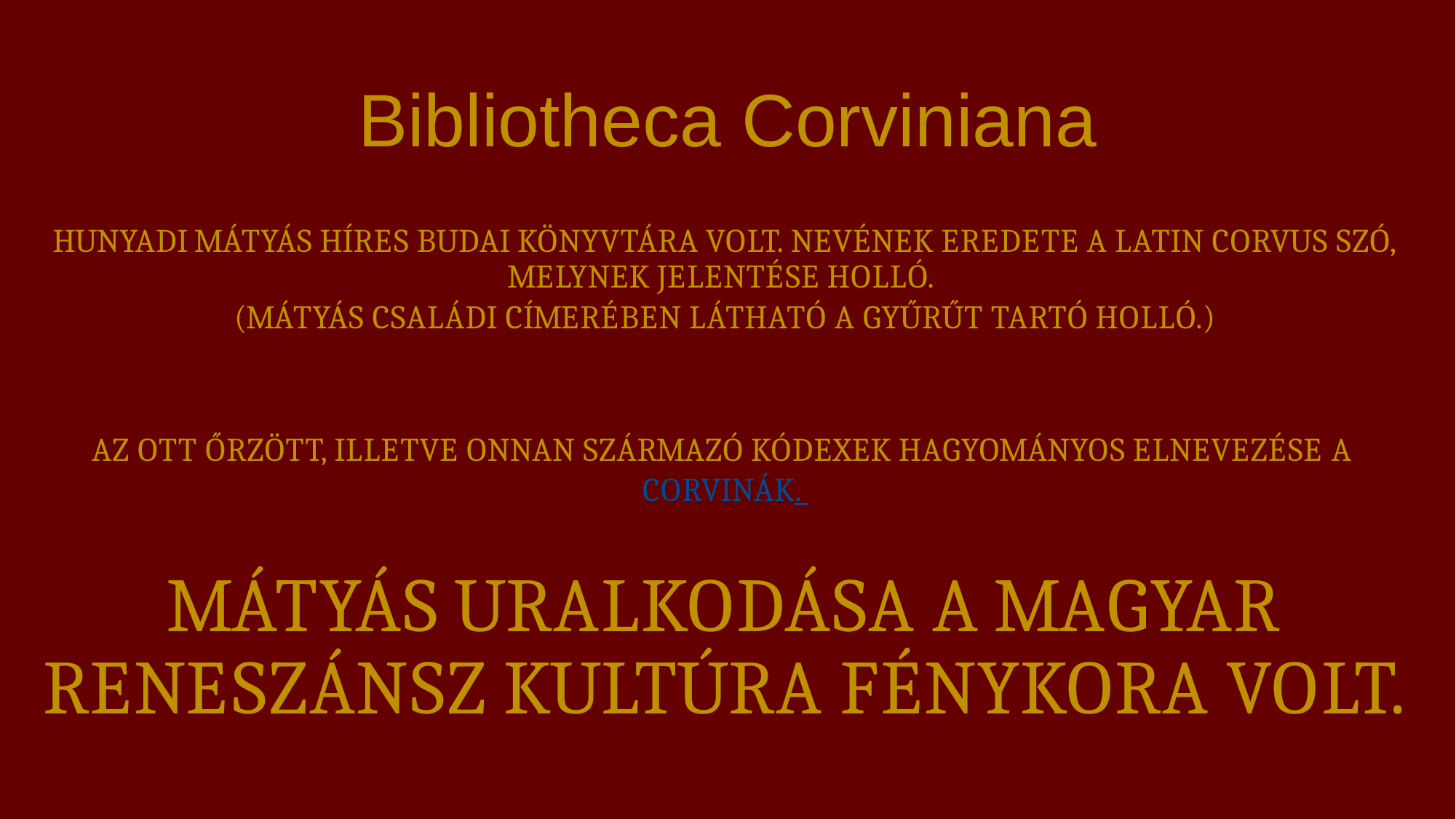

# Bibliotheca Corviniana
Hunyadi Mátyás híres budai könyvtára volt. Nevének eredete a latin corvus szó, melynek jelentése holló.
(Mátyás családi címerében látható a gyűrűt tartó holló.)

Az ott őrzött, illetve onnan származó kódexek hagyományos elnevezése a Corvinák.
Mátyás Uralkodása a magyar reneszánsz kultúra fénykora volt.